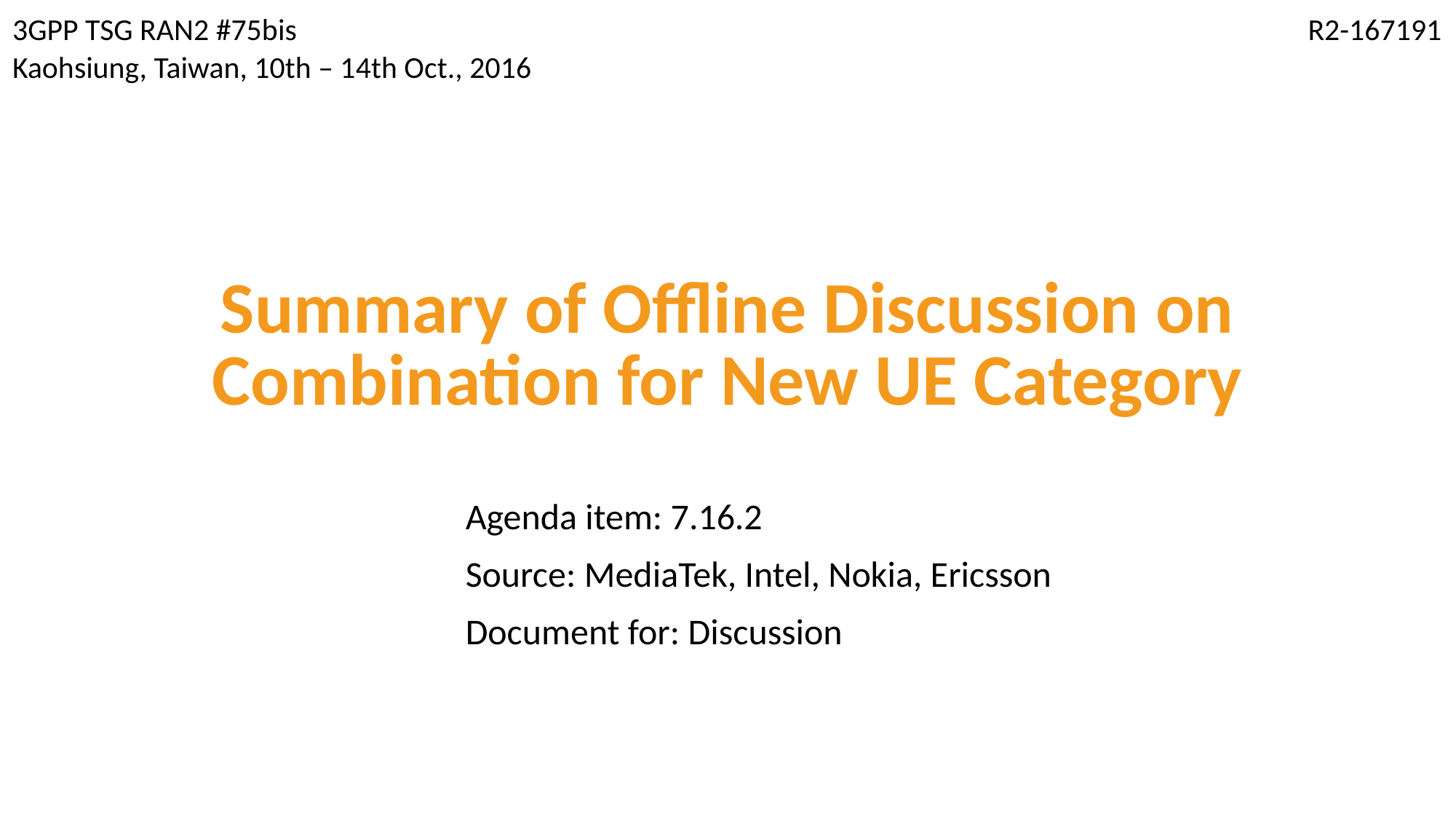

3GPP TSG RAN2 #75bis
Kaohsiung, Taiwan, 10th – 14th Oct., 2016
R2-167191
# Summary of Offline Discussion on Combination for New UE Category
Agenda item: 7.16.2
Source: MediaTek, Intel, Nokia, Ericsson
Document for: Discussion